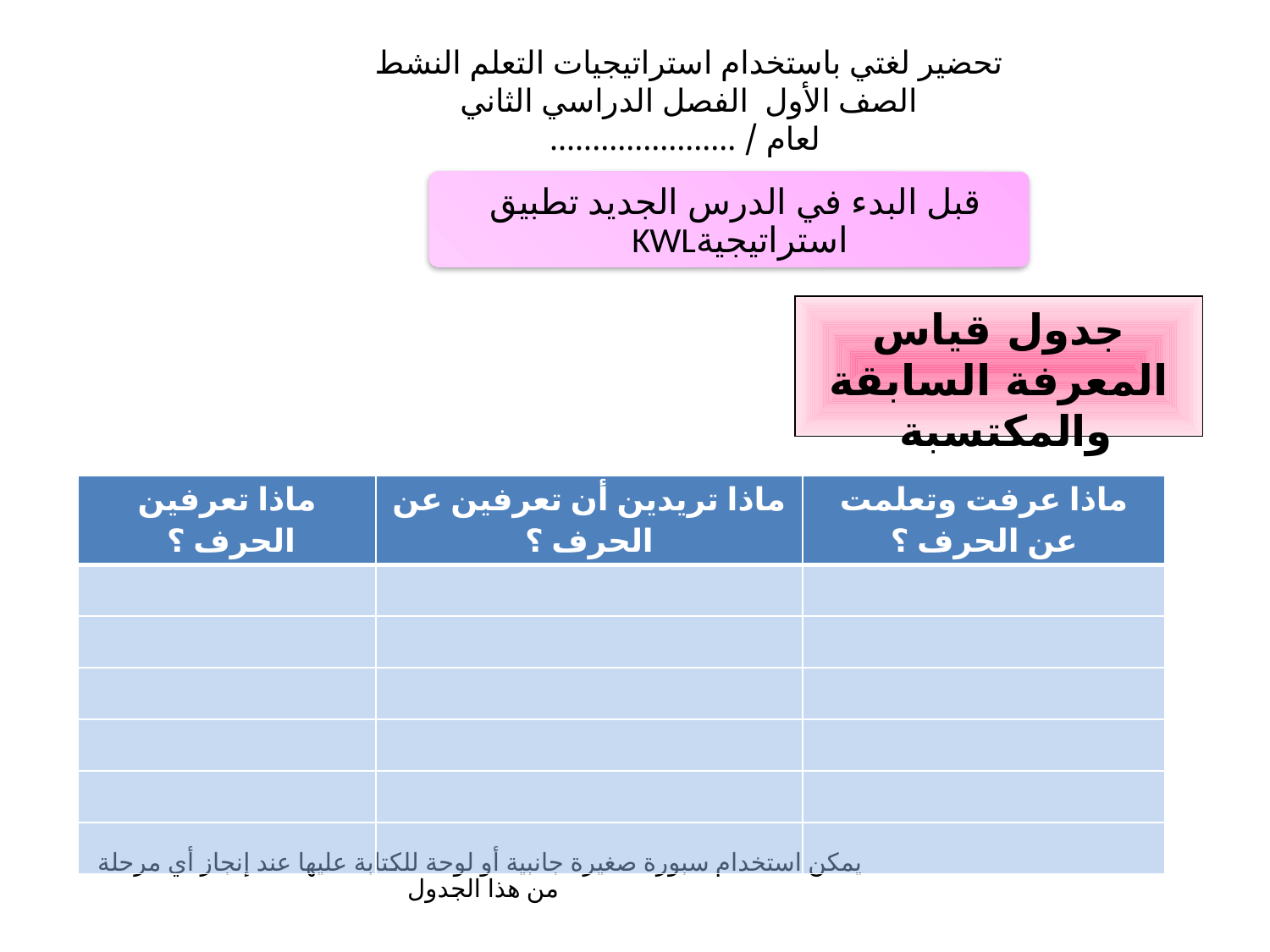

تحضير لغتي باستخدام استراتيجيات التعلم النشط
الصف الأول  الفصل الدراسي الثاني  لعام / ......................

قبل البدء في الدرس الجديد تطبيق استراتيجيةKWL

يمكن استخدام سبورة صغيرة جانبية أو لوحة للكتابة عليها عند إنجاز أي مرحلة من هذا الجدول
جدول قياس المعرفة السابقة والمكتسبة
kwl

| ماذا تعرفين الحرف ؟ | ماذا تريدين أن تعرفين عن الحرف ؟ | ماذا عرفت وتعلمت عن الحرف ؟ |
| --- | --- | --- |
|  |  |  |
|  |  |  |
|  |  |  |
|  |  |  |
|  |  |  |
|  |  |  |